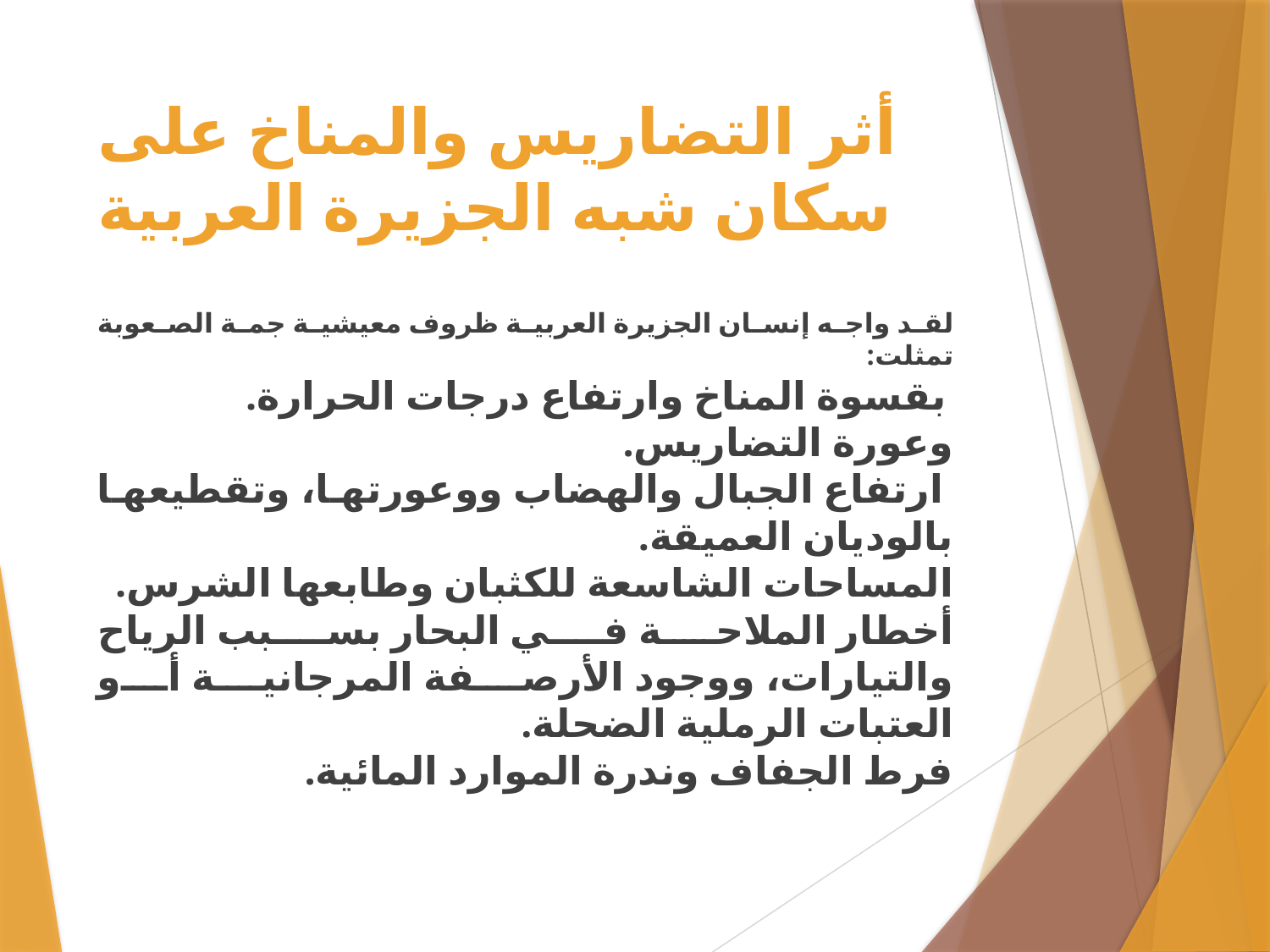

# أثر التضاريس والمناخ على سكان شبه الجزيرة العربية
لقد واجه إنسان الجزيرة العربية ظروف معيشية جمة الصعوبة تمثلت:
 بقسوة المناخ وارتفاع درجات الحرارة.
وعورة التضاريس.
 ارتفاع الجبال والهضاب ووعورتها، وتقطيعها بالوديان العميقة.
المساحات الشاسعة للكثبان وطابعها الشرس.
أخطار الملاحة في البحار بسبب الرياح والتيارات، ووجود الأرصفة المرجانية أو العتبات الرملية الضحلة.
فرط الجفاف وندرة الموارد المائية.